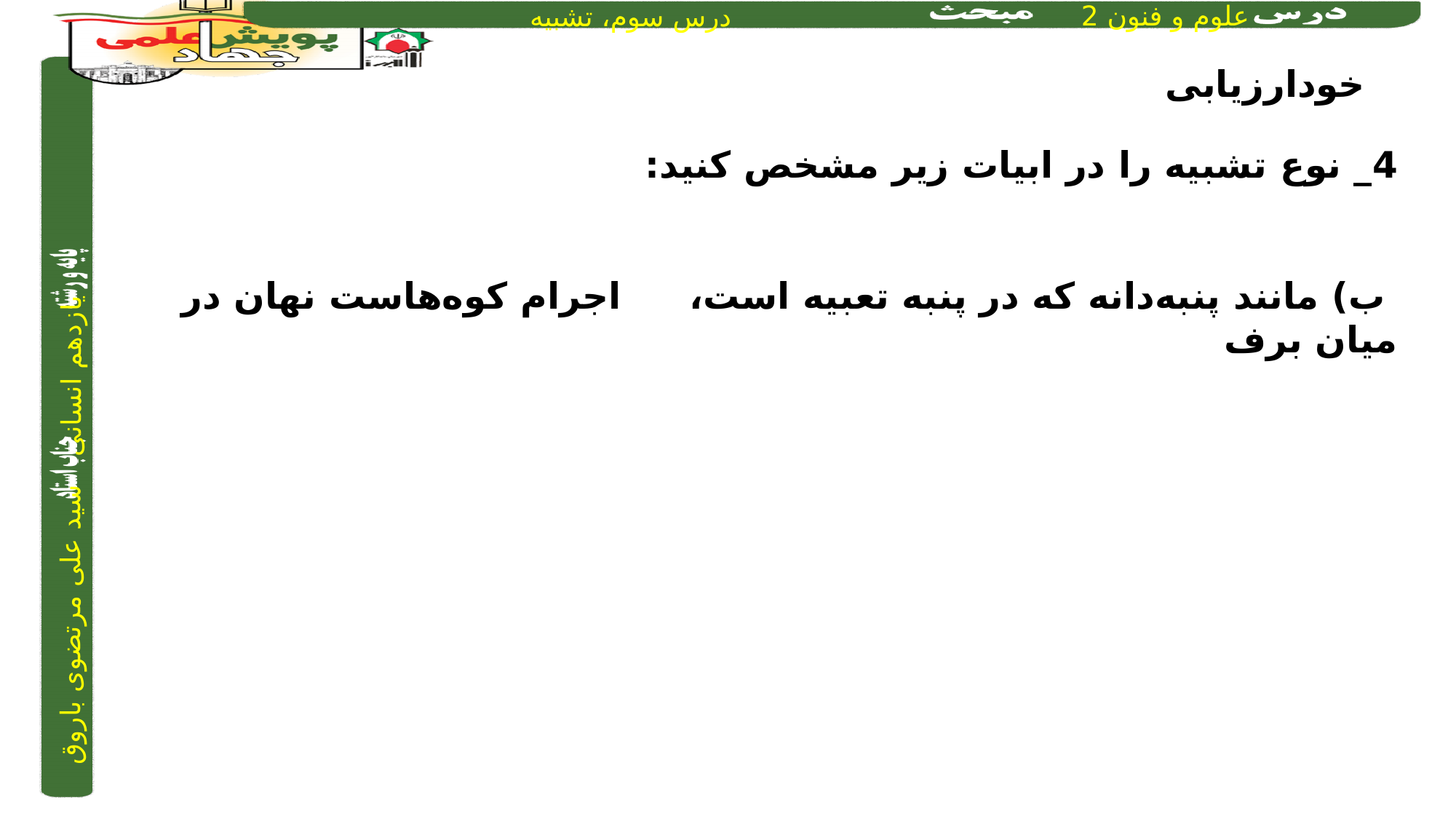

خودارزیابی
4_ نوع تشبیه را در ابیات زیر مشخص کنید:

 ب) مانند پنبه‌دانه که در پنبه تعبیه است،		 اجرام کوه‌هاست نهان در میان برف